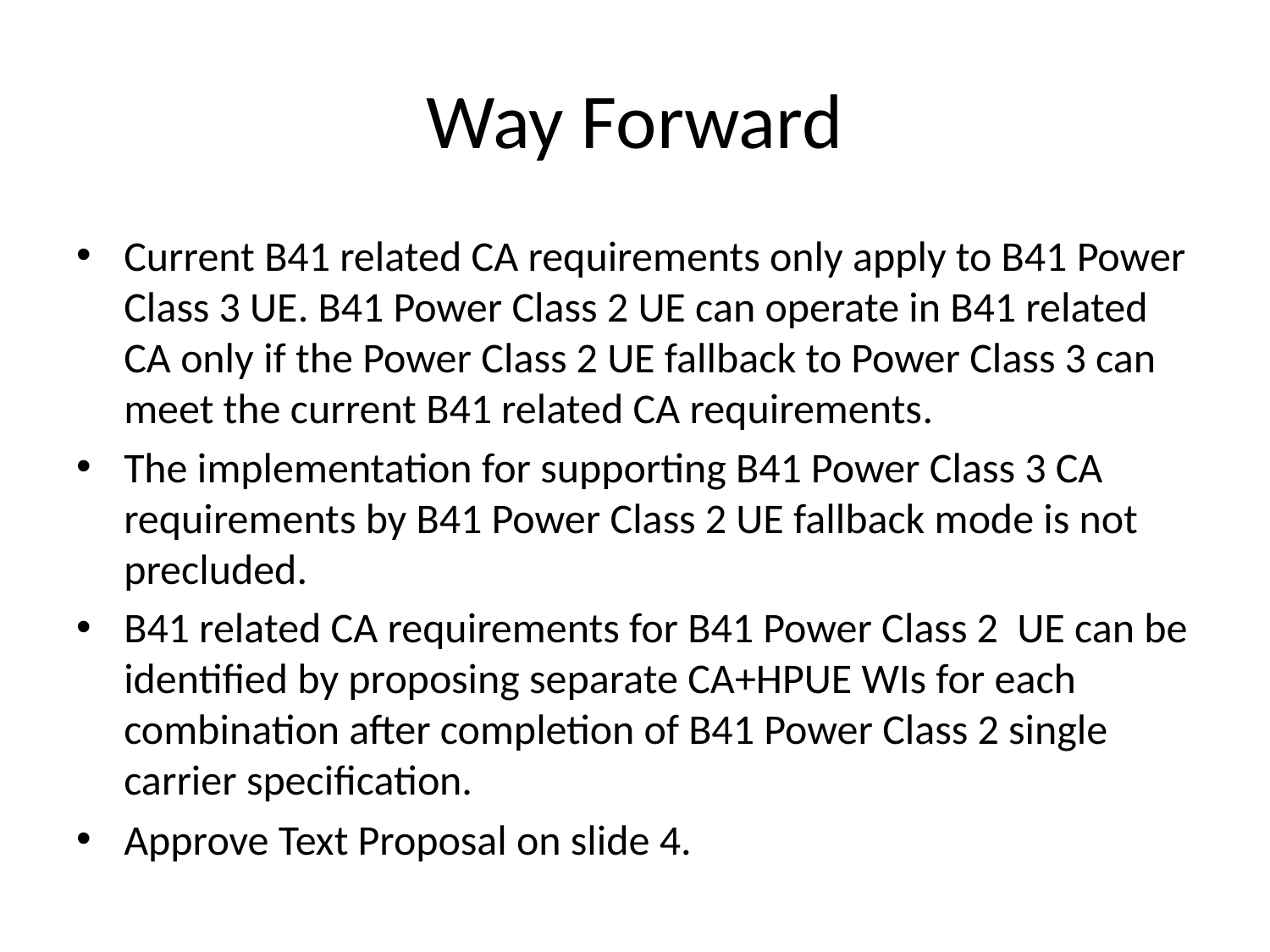

# Way Forward
Current B41 related CA requirements only apply to B41 Power Class 3 UE. B41 Power Class 2 UE can operate in B41 related CA only if the Power Class 2 UE fallback to Power Class 3 can meet the current B41 related CA requirements.
The implementation for supporting B41 Power Class 3 CA requirements by B41 Power Class 2 UE fallback mode is not precluded.
B41 related CA requirements for B41 Power Class 2  UE can be identified by proposing separate CA+HPUE WIs for each combination after completion of B41 Power Class 2 single carrier specification.
Approve Text Proposal on slide 4.